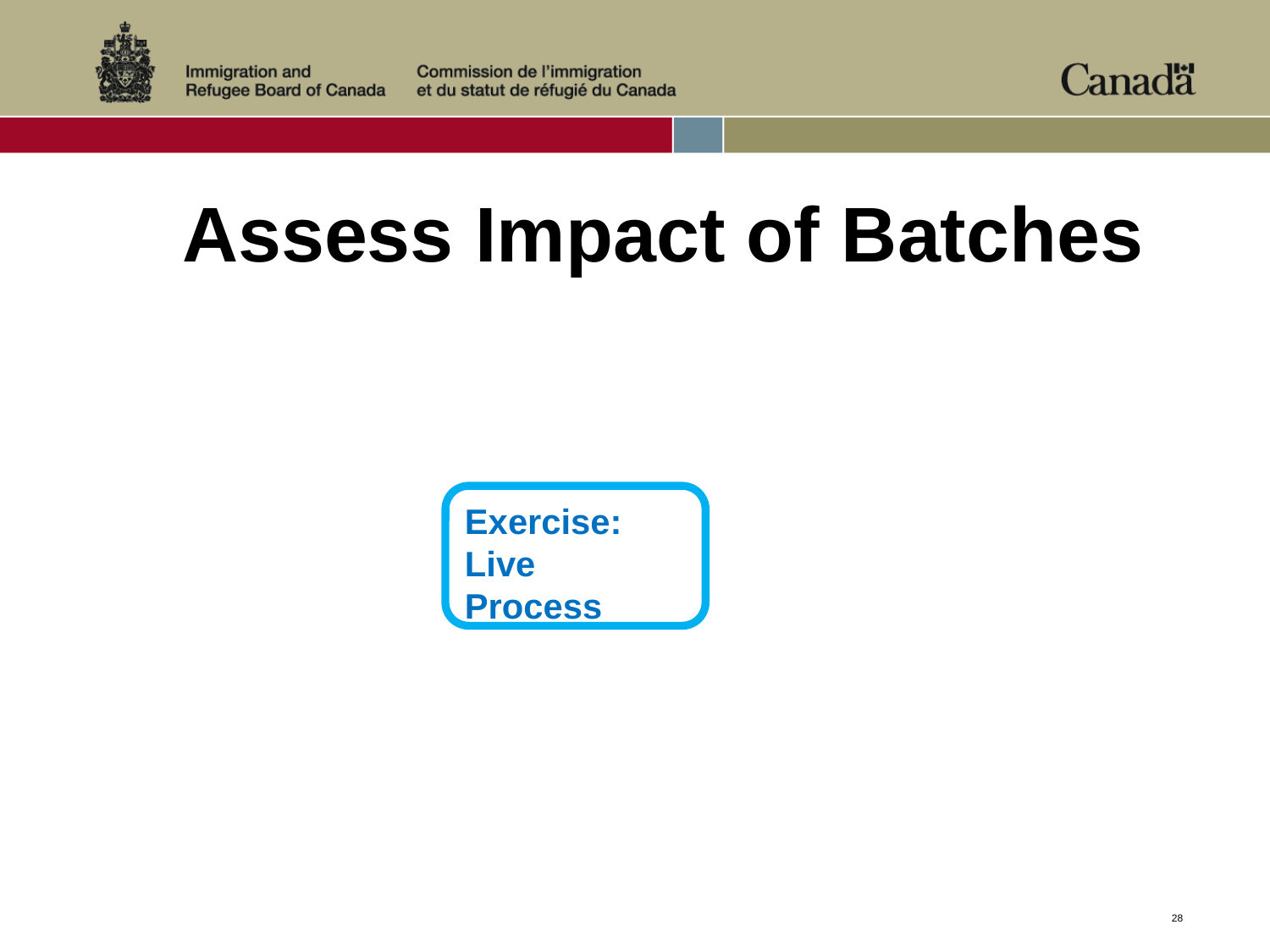

# Assess Impact of Batches
Exercise:
Live
Process
28